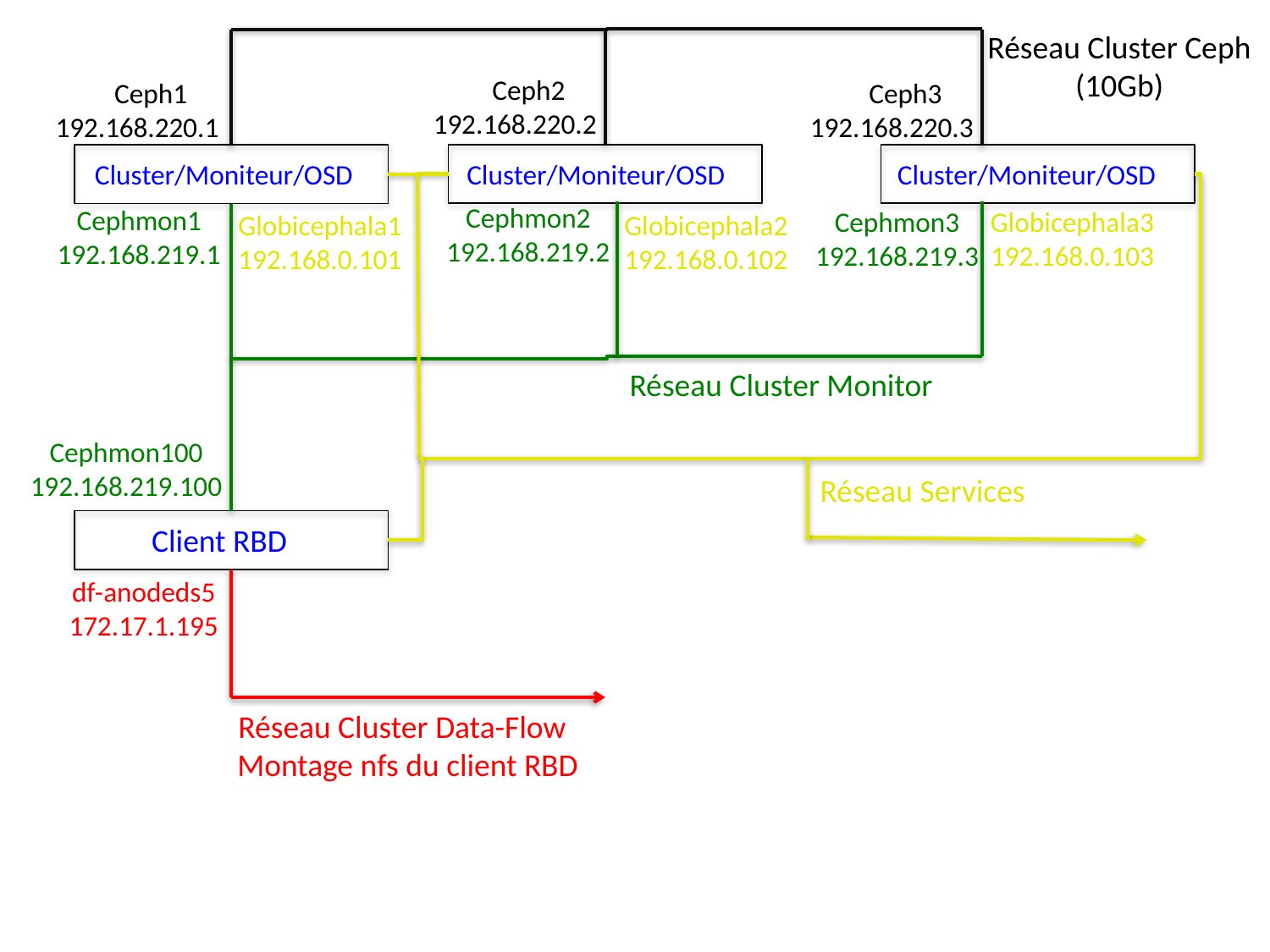

Réseau Cluster Ceph
(10Gb)
Ceph2
192.168.220.2
Ceph1
192.168.220.1
Ceph3
192.168.220.3

Cluster/Moniteur/OSD
Cluster/Moniteur/OSD
Cluster/Moniteur/OSD
Cephmon2
192.168.219.2
Cephmon1
192.168.219.1
Globicephala3
192.168.0.103
Cephmon3
192.168.219.3
Globicephala1
192.168.0.101
Globicephala2
192.168.0.102
Réseau Cluster Monitor
Cephmon100
192.168.219.100
Réseau Services

Client RBD
df-anodeds5
172.17.1.195
Réseau Cluster Data-Flow
Montage nfs du client RBD